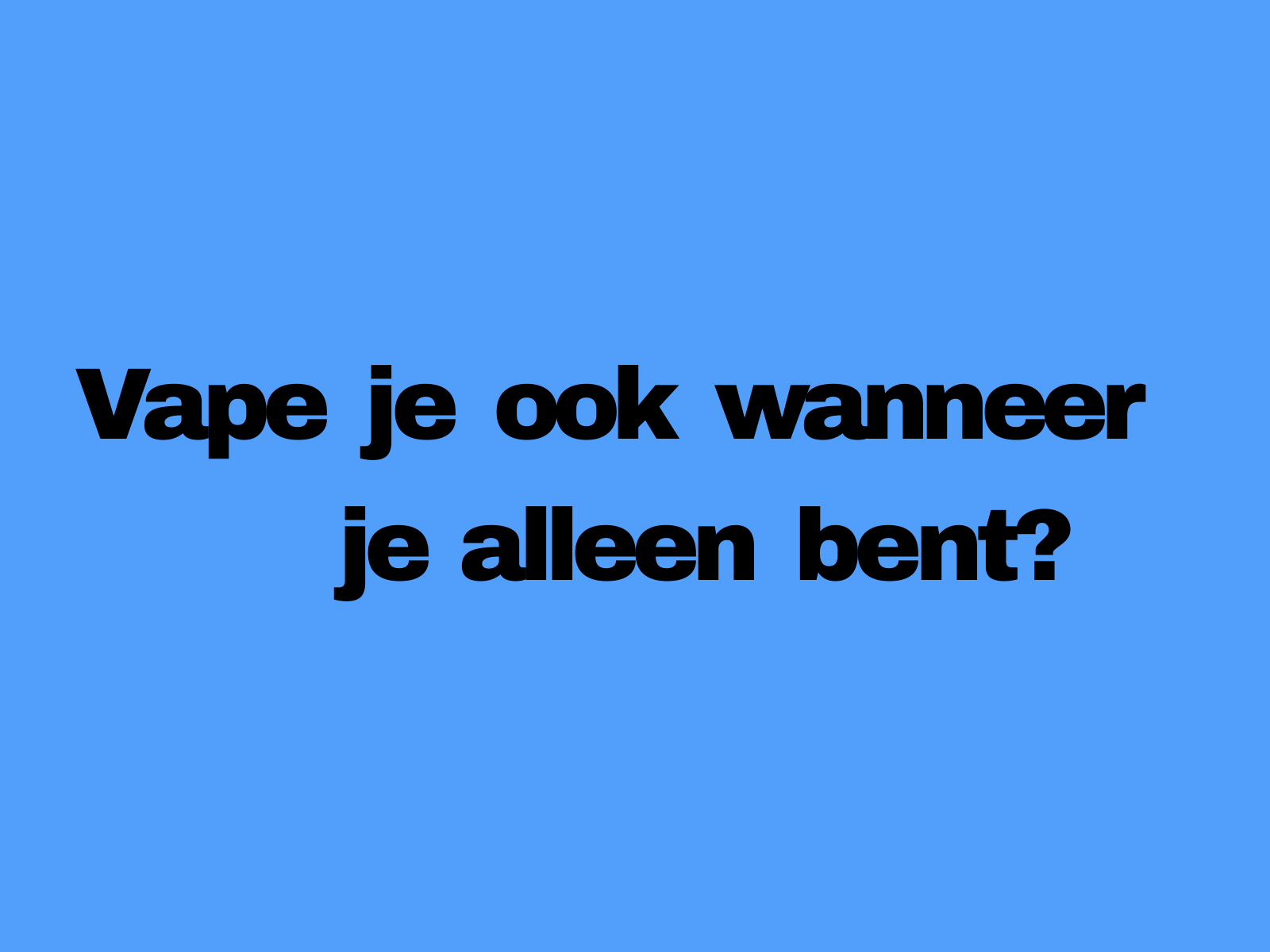

# Vape je ook wanneer je alleen bent?